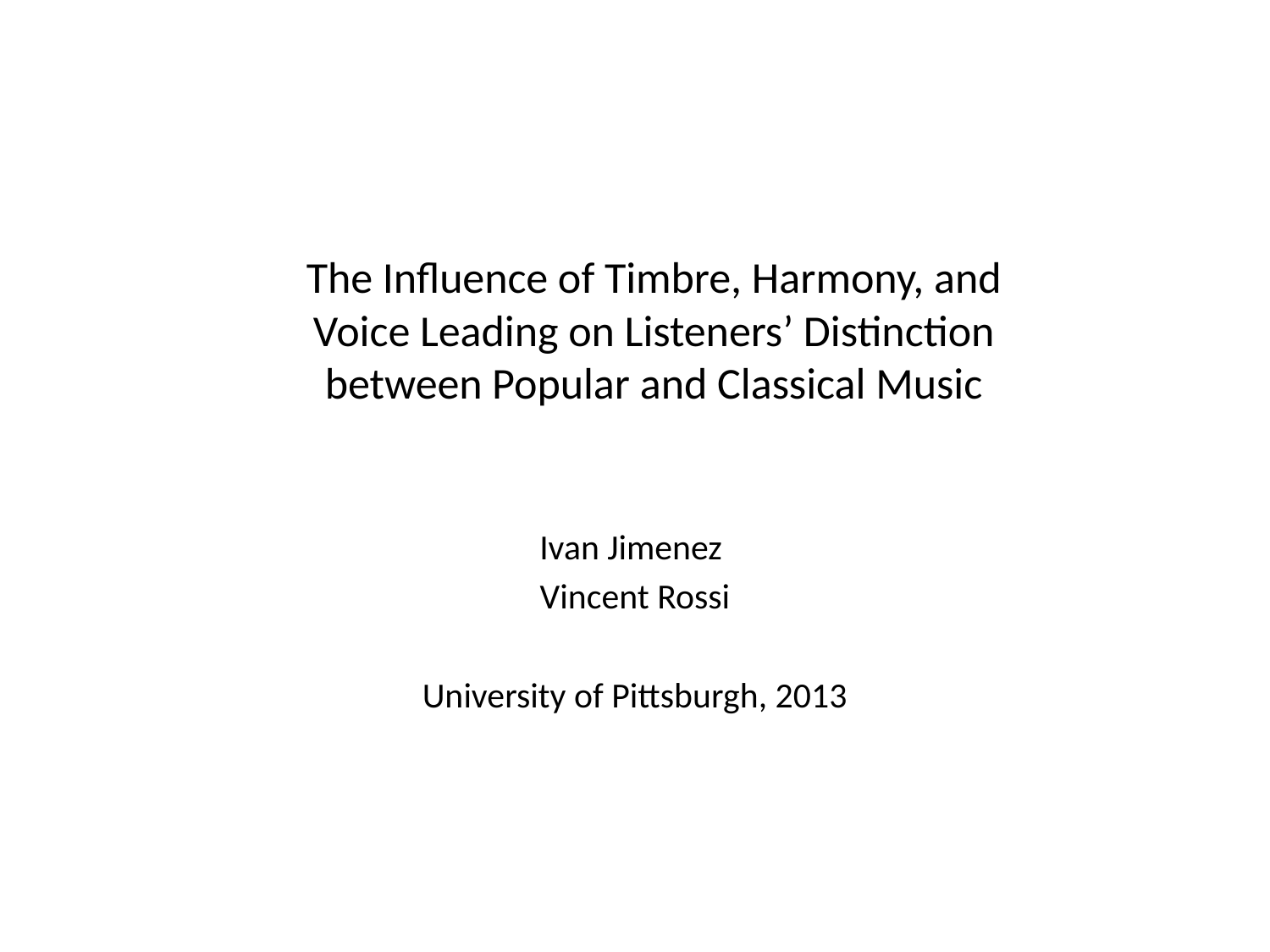

# The Influence of Timbre, Harmony, and Voice Leading on Listeners’ Distinction between Popular and Classical Music
Ivan Jimenez
Vincent Rossi

University of Pittsburgh, 2013